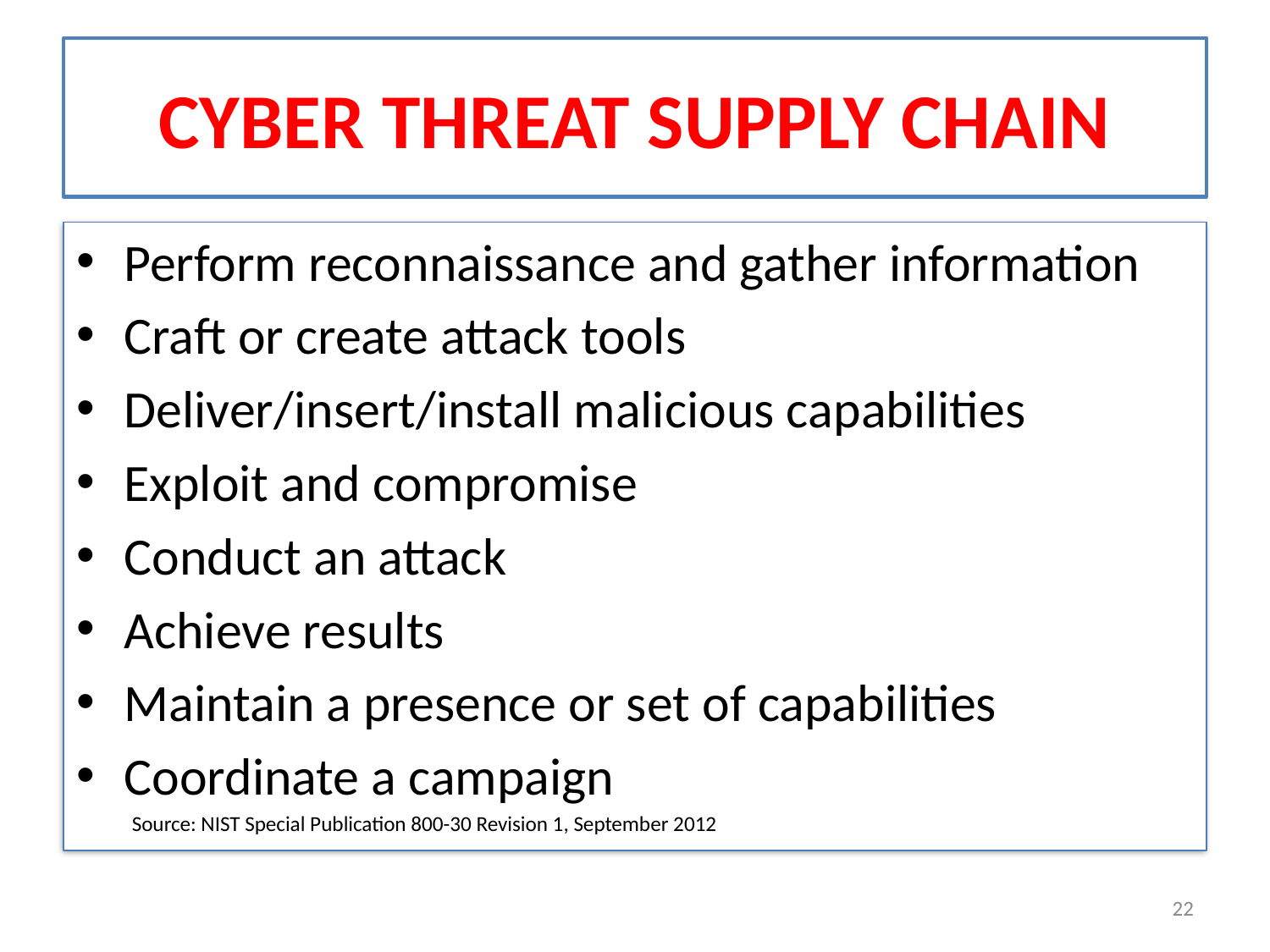

# CYBER THREAT SUPPLY CHAIN
Perform reconnaissance and gather information
Craft or create attack tools
Deliver/insert/install malicious capabilities
Exploit and compromise
Conduct an attack
Achieve results
Maintain a presence or set of capabilities
Coordinate a campaign
Source: NIST Special Publication 800-30 Revision 1, September 2012

22